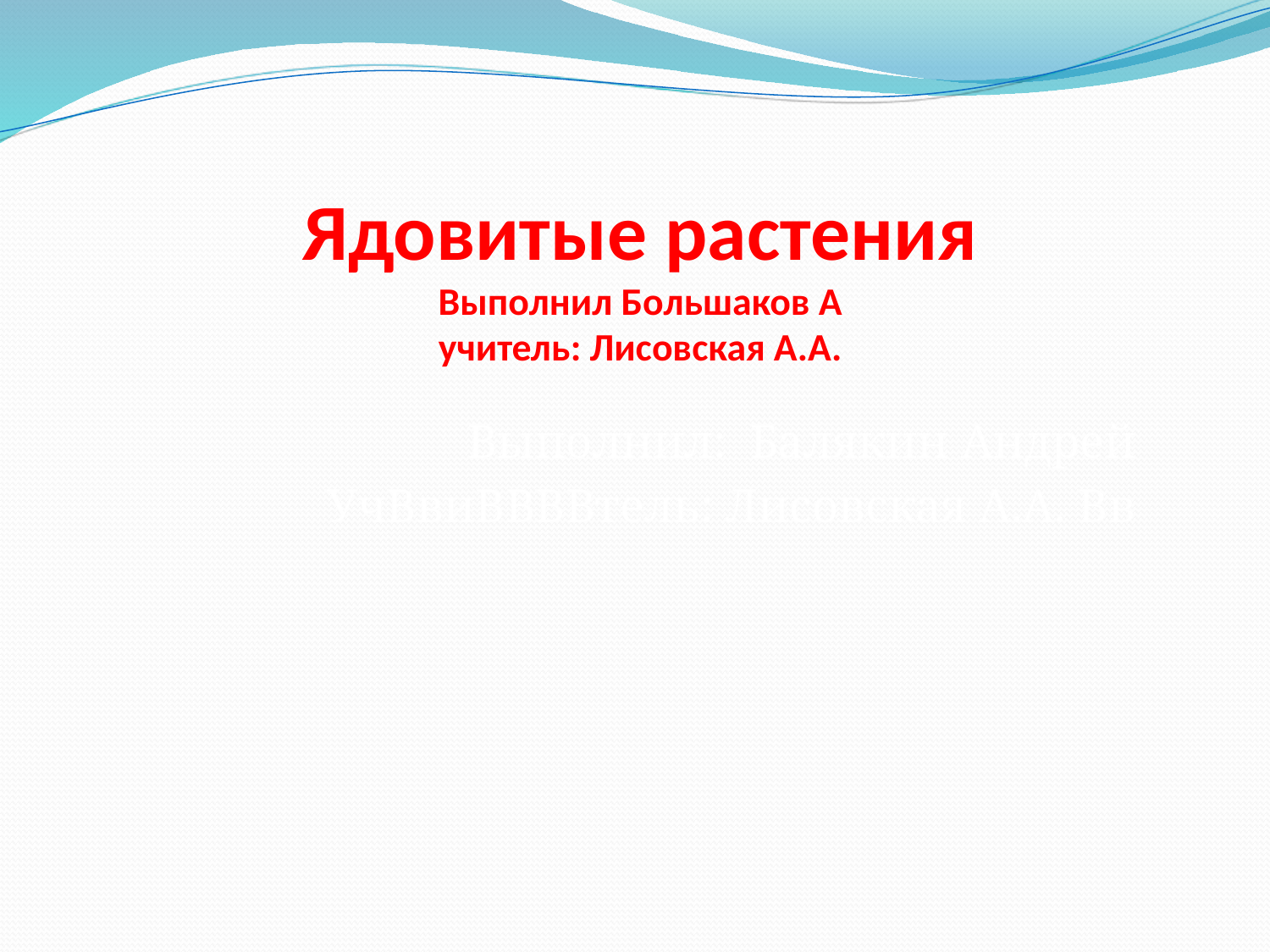

# Ядовитые растения Выполнил Большаков А учитель: Лисовская А.А.
Выполнил:  Балякин Андрей
УчВвиВВВВтель: Лисовская А.А. Вв